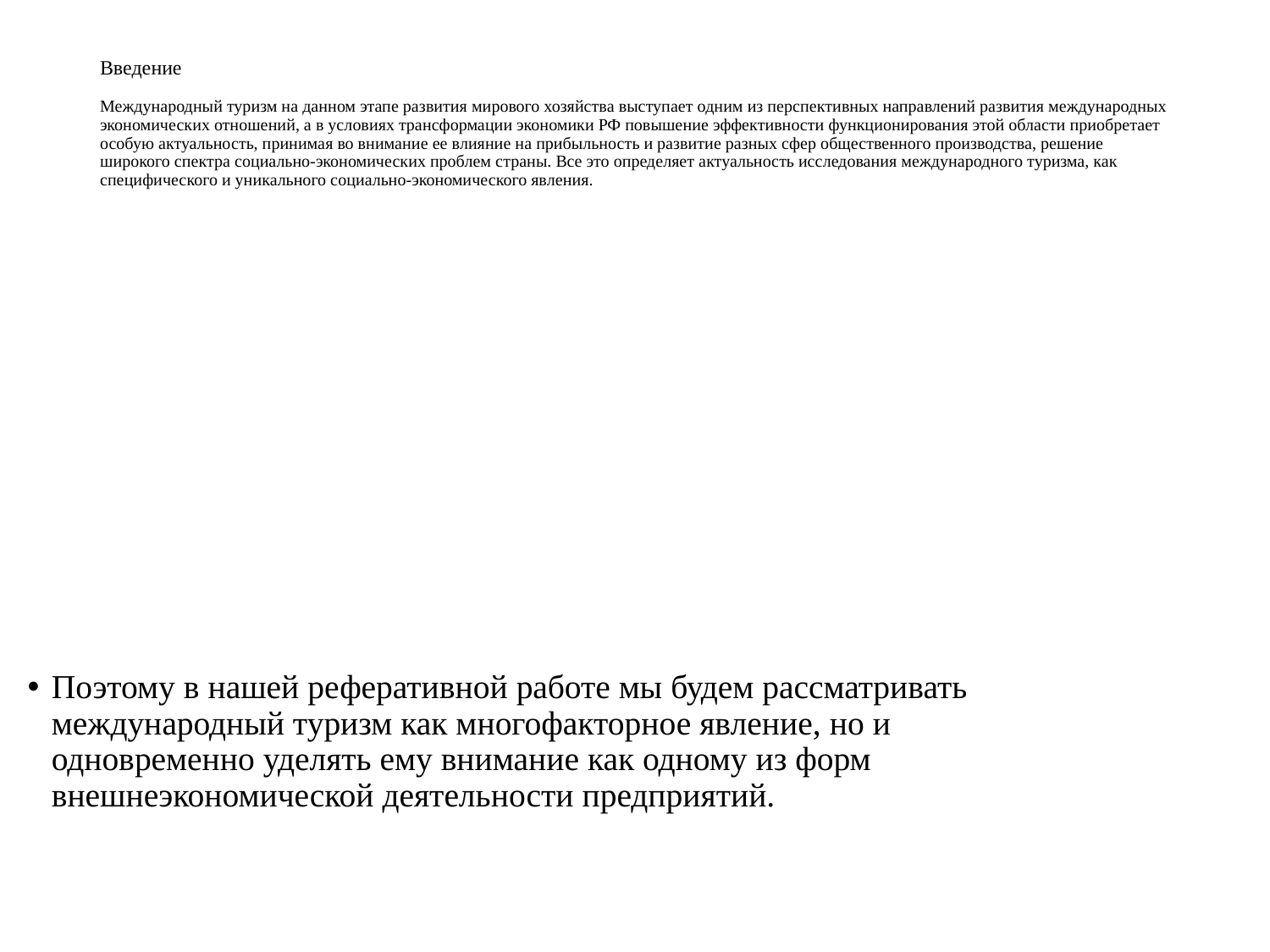

# Введение Международный туризм на данном этапе развития мирового хозяйства выступает одним из перспективных направлений развития международных экономических отношений, а в условиях трансформации экономики РФ повышение эффективности функционирования этой области приобретает особую актуальность, принимая во внимание ее влияние на прибыльность и развитие разных сфер общественного производства, решение широкого спектра социально-экономических проблем страны. Все это определяет актуальность исследования международного туризма, как специфического и уникального социально-экономического явления.

Поэтому в нашей реферативной работе мы будем рассматривать международный туризм как многофакторное явление, но и одновременно уделять ему внимание как одному из форм внешнеэкономической деятельности предприятий.